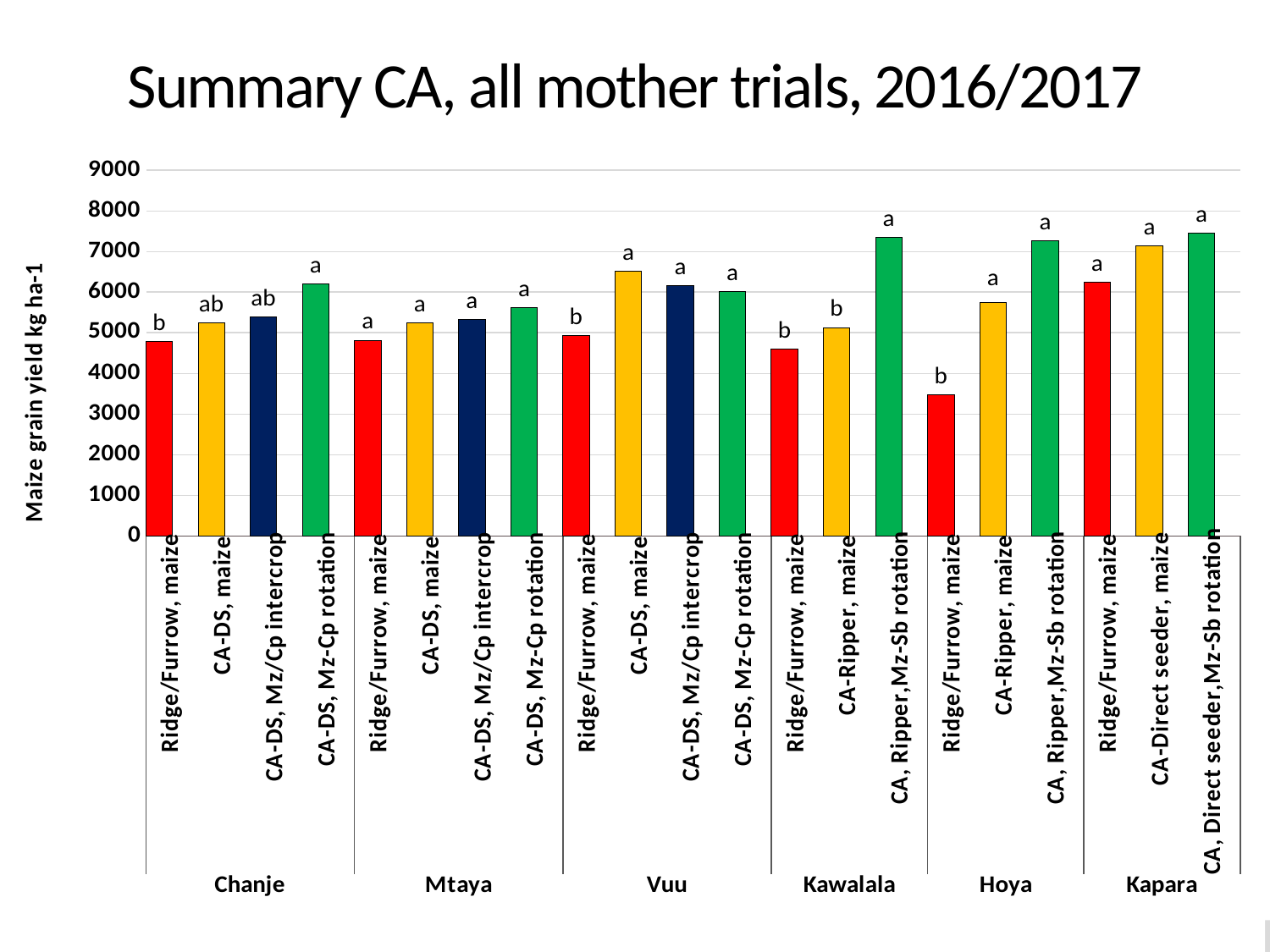

# Summary CA, all mother trials, 2016/2017

### Chart

| Category | Maize grain yield |  |
|---|---|---|
| Ridge/Furrow, maize | 4784.503273954846 | 0.0 |
| CA-DS, maize | 5243.323757350103 | 0.0 |
| CA-DS, Mz/Cp intercrop | 5387.592136379964 | 0.0 |
| CA-DS, Mz-Cp rotation | 6204.22027040451 | 0.0 |
| Ridge/Furrow, maize | 4814.989312945657 | 0.0 |
| CA-DS, maize | 5237.200780642441 | 0.0 |
| CA-DS, Mz/Cp intercrop | 5326.456725446692 | 0.0 |
| CA-DS, Mz-Cp rotation | 5628.028085006793 | 0.0 |
| Ridge/Furrow, maize | 4926.225467107595 | 0.0 |
| CA-DS, maize | 6507.157517834252 | 0.0 |
| CA-DS, Mz/Cp intercrop | 6157.296599536357 | 0.0 |
| CA-DS, Mz-Cp rotation | 6017.042293776985 | 0.0 |
| Ridge/Furrow, maize | 4592.114586705252 | 0.0 |
| CA-Ripper, maize | 5129.83829144799 | 0.0 |
| CA, Ripper,Mz-Sb rotation | 7356.27476819703 | 0.0 |
| Ridge/Furrow, maize | 3474.952936695216 | 0.0 |
| CA-Ripper, maize | 5736.686615677753 | 0.0 |
| CA, Ripper,Mz-Sb rotation | 7257.136990382722 | 0.0 |
| Ridge/Furrow, maize | 6249.210736957267 | 0.0 |
| CA-Direct seeder, maize | 7133.645991029684 | 0.0 |
| CA, Direct seeder,Mz-Sb rotation | 7459.474343351738 | 0.0 |